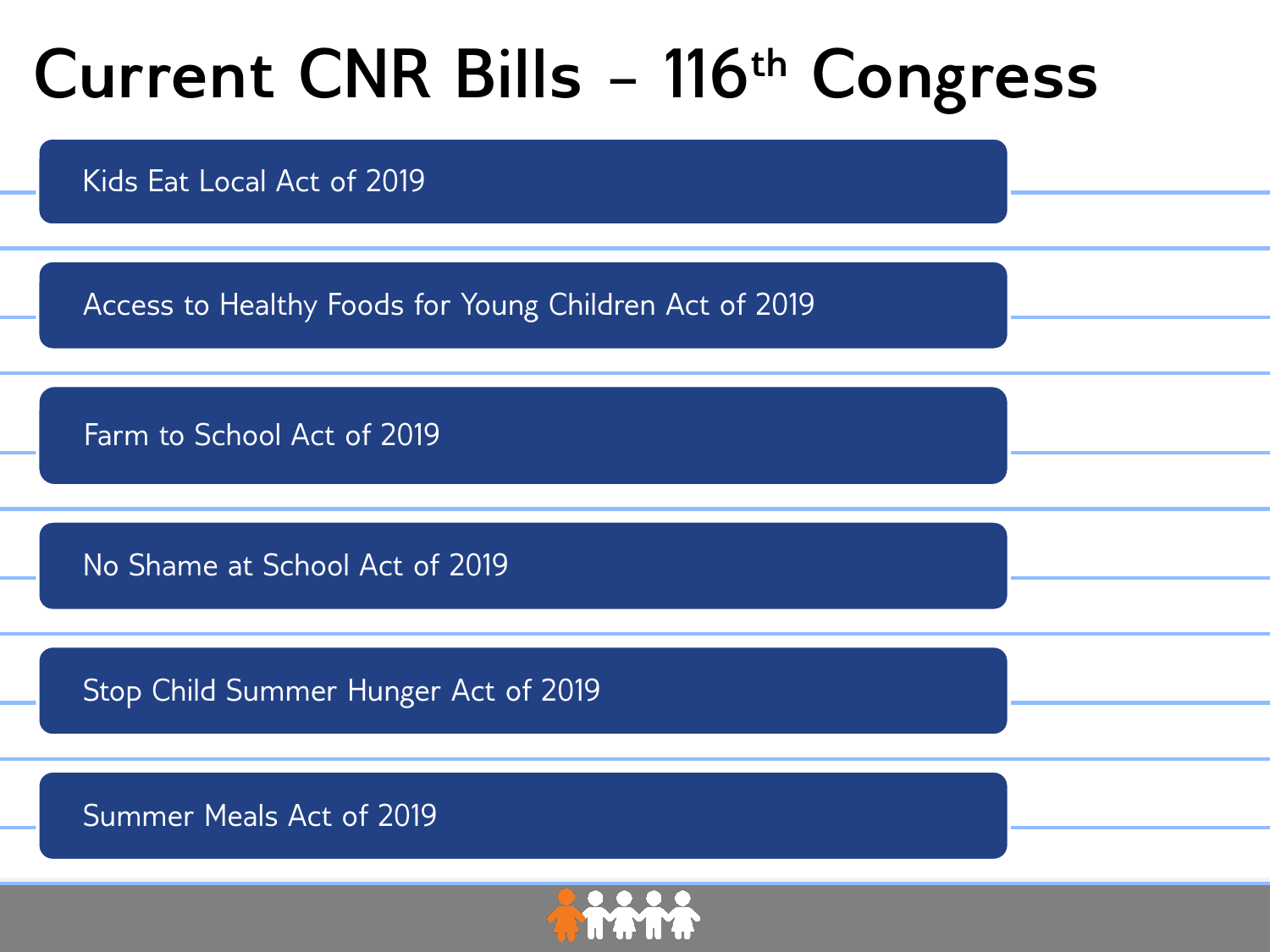

Current CNR Bills – 116th Congress
Kids Eat Local Act of 2019
Access to Healthy Foods for Young Children Act of 2019
Farm to School Act of 2019
No Shame at School Act of 2019
Stop Child Summer Hunger Act of 2019
Summer Meals Act of 2019